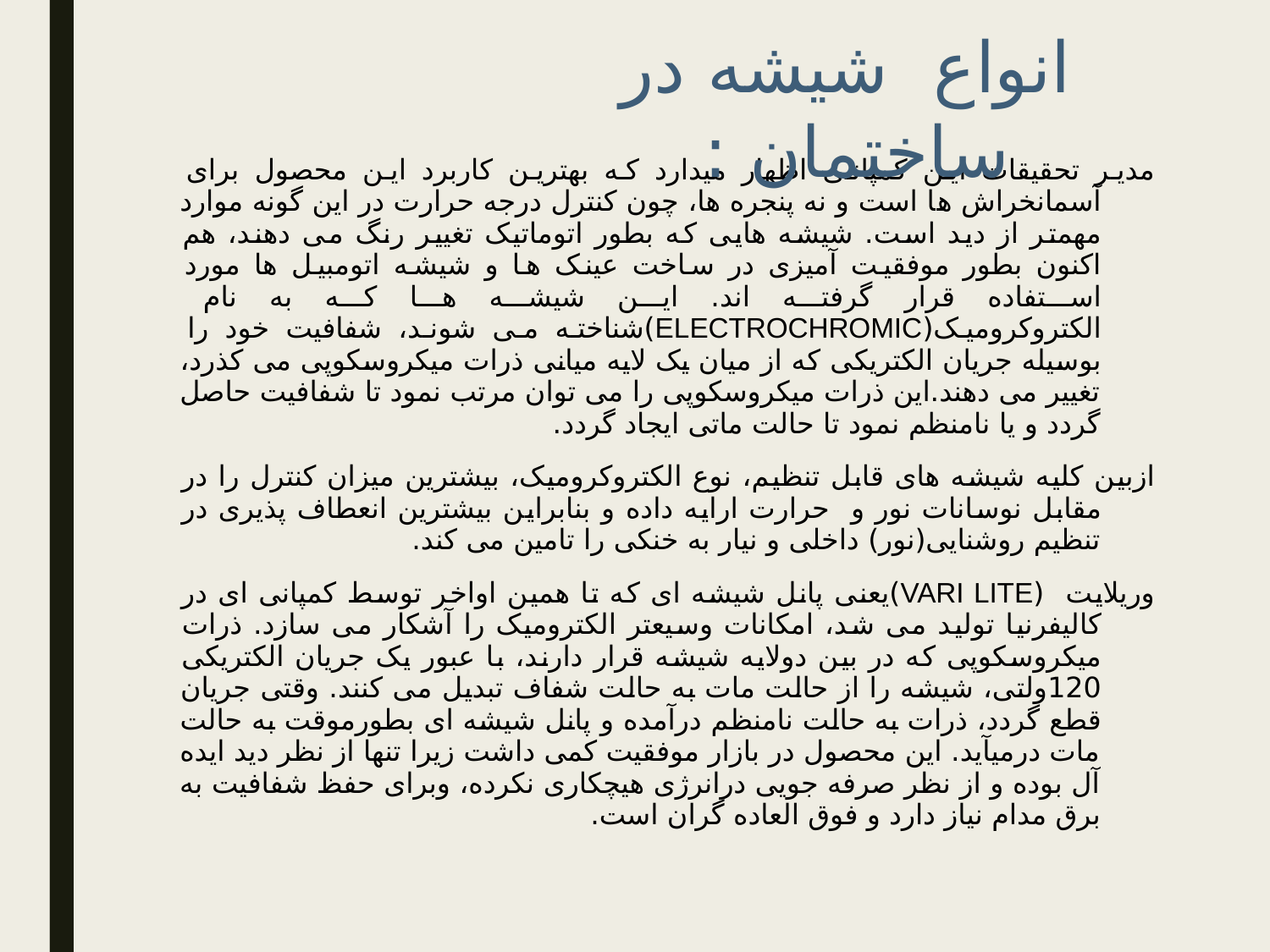

انواع  شیشه در ساختمان :
مدیر تحقیقات این کمپانی اظهار میدارد که بهترین کاربرد این محصول برای آسمانخراش ها است و نه پنجره ها، چون کنترل درجه حرارت در این گونه موارد مهمتر از دید است. شیشه هایی که بطور اتوماتیک تغییر رنگ می دهند، هم اکنون بطور موفقیت آمیزی در ساخت عینک ها و شیشه اتومبیل ها مورد استفاده قرار گرفته اند. این شیشه ها که به نام الکتروکرومیک(ELECTROCHROMIC)شناخته می شوند، شفافیت خود را بوسیله جریان الکتریکی که از میان یک لایه میانی ذرات میکروسکوپی می کذرد، تغییر می دهند.این ذرات میکروسکوپی را می توان مرتب نمود تا شفافیت حاصل گردد و یا نامنظم نمود تا حالت ماتی ایجاد گردد.
ازبین کلیه شیشه های قابل تنظیم، نوع الکتروکرومیک، بیشترین میزان کنترل را در مقابل نوسانات نور و  حرارت ارایه داده و بنابراین بیشترین انعطاف پذیری در تنظیم روشنایی(نور) داخلی و نیار به خنکی را تامین می کند.
وریلایت  (VARI LITE)یعنی پانل شیشه ای که تا همین اواخر توسط کمپانی ای در کالیفرنیا تولید می شد، امکانات وسیعتر الکترومیک را آشکار می سازد. ذرات میکروسکوپی که در بین دولایه شیشه قرار دارند، با عبور یک جریان الکتریکی 120ولتی، شیشه را از حالت مات به حالت شفاف تبدیل می کنند. وقتی جریان قطع گردد، ذرات به حالت نامنظم درآمده و پانل شیشه ای بطورموقت به حالت مات درمیآید. این محصول در بازار موفقیت کمی داشت زیرا تنها از نظر دید ایده آل بوده و از نظر صرفه جویی درانرژی هیچکاری نکرده، وبرای حفظ شفافیت به برق مدام نیاز دارد و فوق العاده گران است.